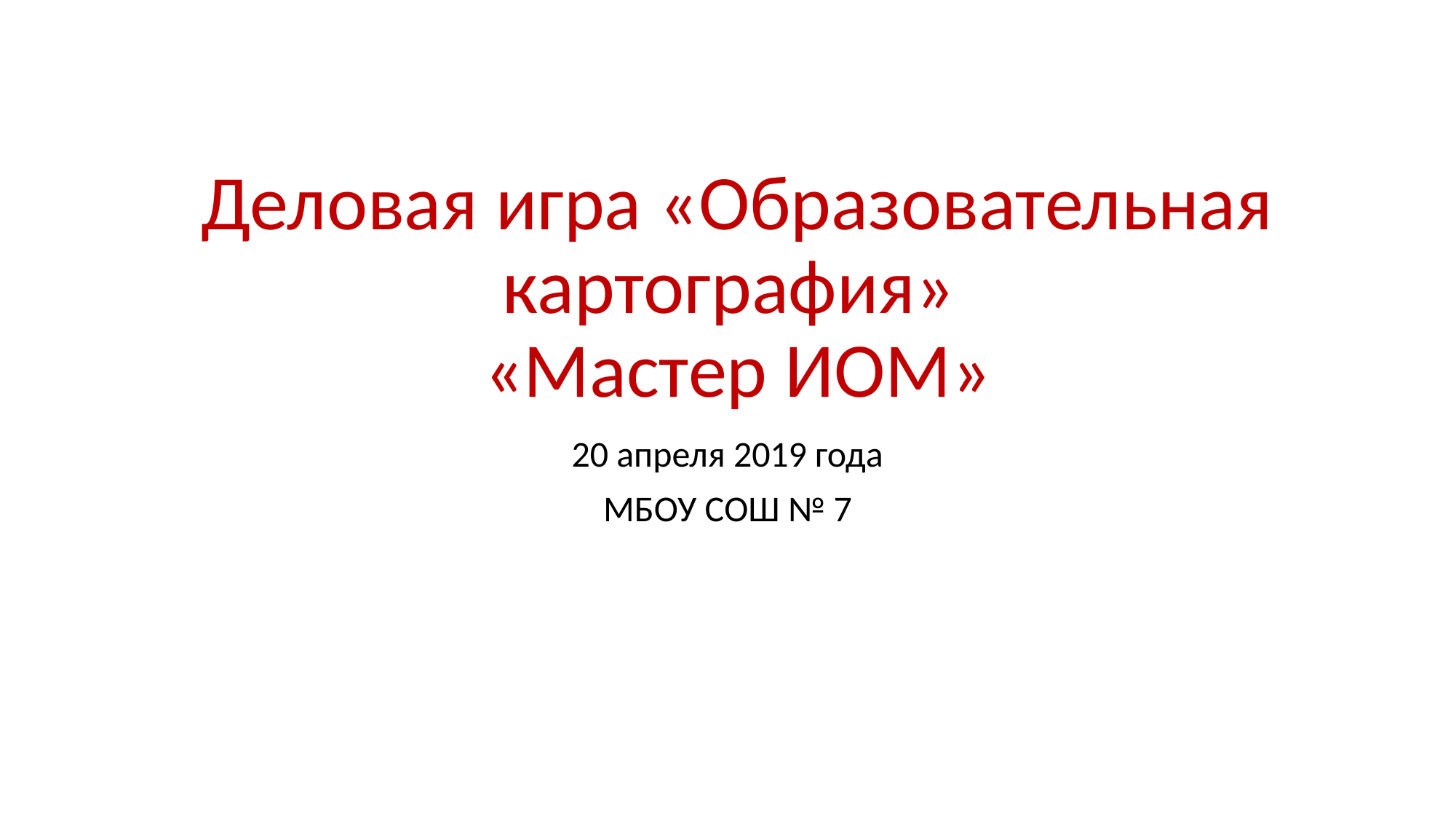

# Деловая игра «Образовательная картография» «Мастер ИОМ»
20 апреля 2019 года
МБОУ СОШ № 7